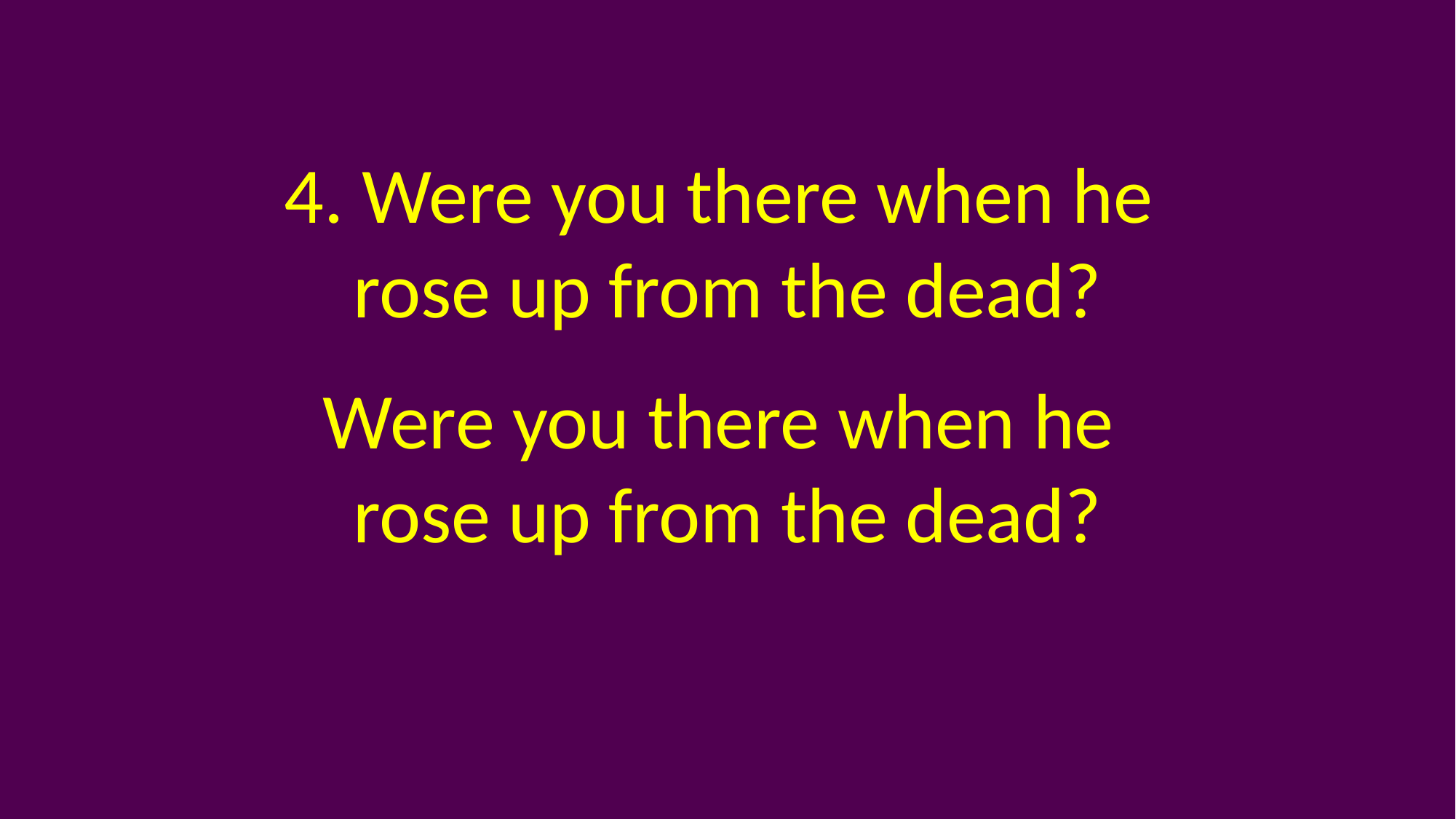

4. Were you there when he
rose up from the dead?
Were you there when he
rose up from the dead?